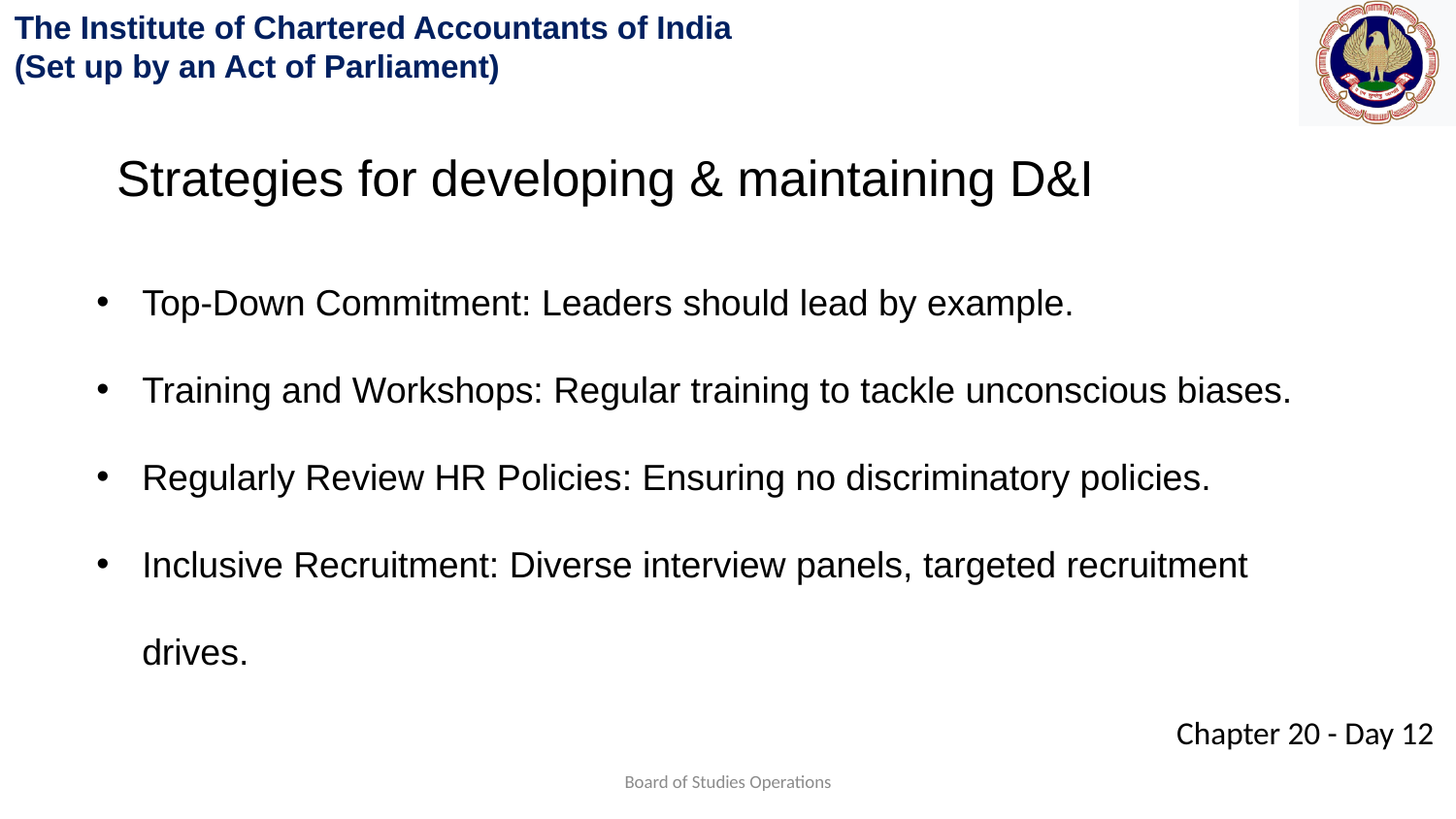

Strategies for developing & maintaining D&I

Top-Down Commitment: Leaders should lead by example.
Training and Workshops: Regular training to tackle unconscious biases.
Regularly Review HR Policies: Ensuring no discriminatory policies.
Inclusive Recruitment: Diverse interview panels, targeted recruitment drives.
Board of Studies Operations